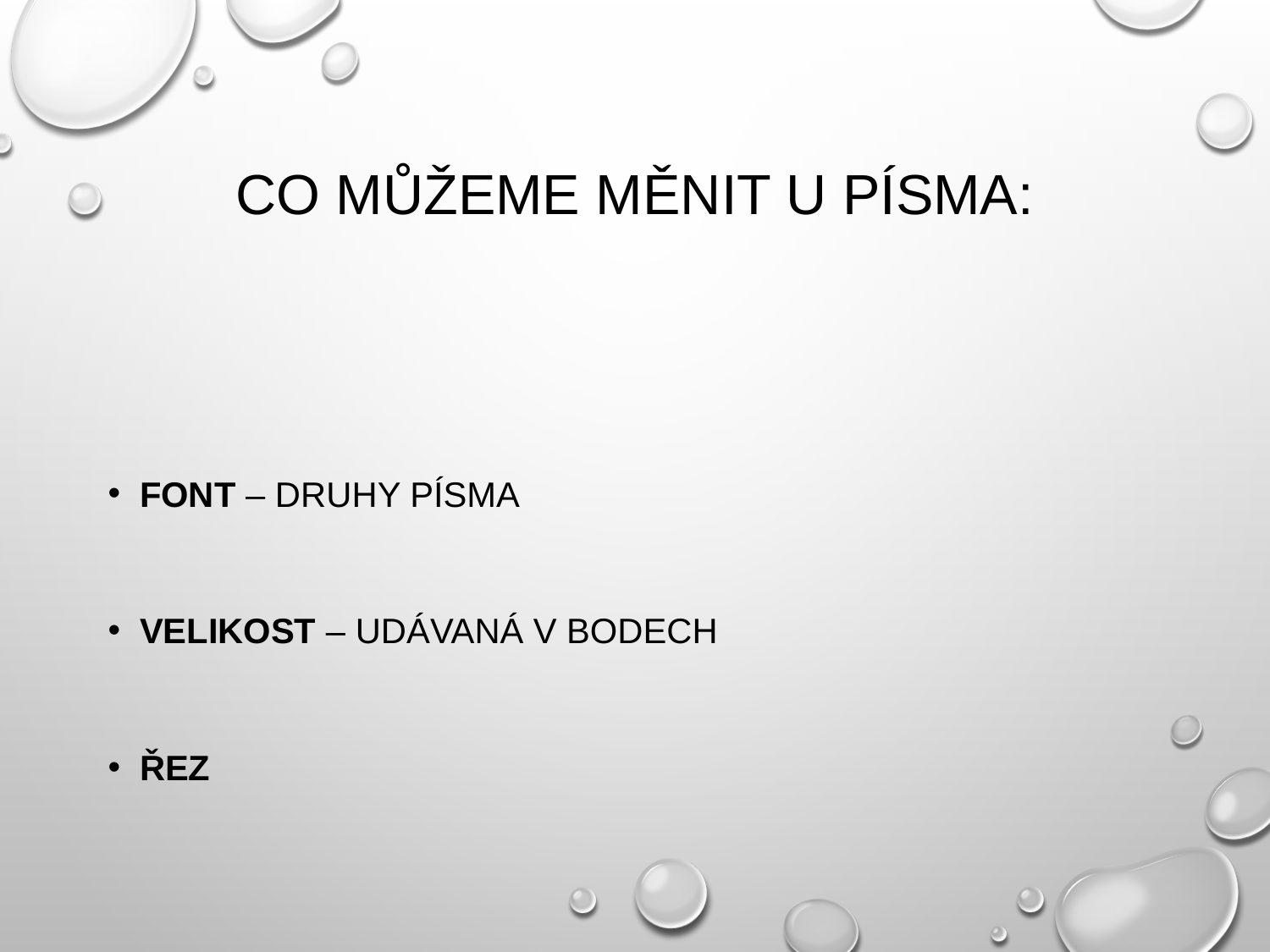

# Co můžeme měnit u písma:

Font – druhy písma

Velikost – udávaná v bodech

Řez